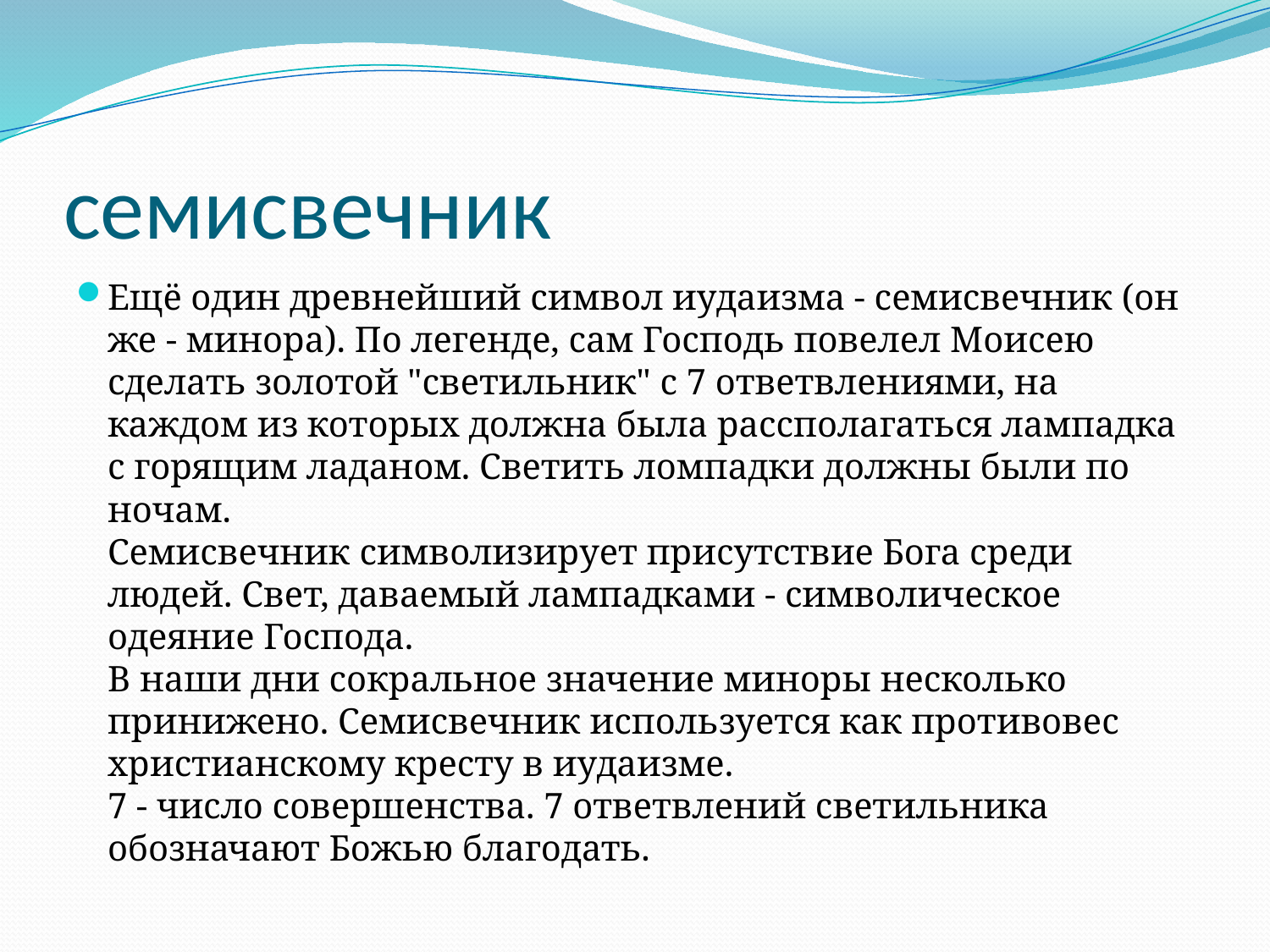

# семисвечник
Ещё один древнейший символ иудаизма - семисвечник (он же - минора). По легенде, сам Господь повелел Моисею сделать золотой "светильник" с 7 ответвлениями, на каждом из которых должна была рассполагаться лампадка с горящим ладаном. Светить ломпадки должны были по ночам. 
Семисвечник символизирует присутствие Бога среди людей. Свет, даваемый лампадками - символическое одеяние Господа.
В наши дни сокральное значение миноры несколько принижено. Семисвечник используется как противовес христианскому кресту в иудаизме.
7 - число совершенства. 7 ответвлений светильника обозначают Божью благодать.